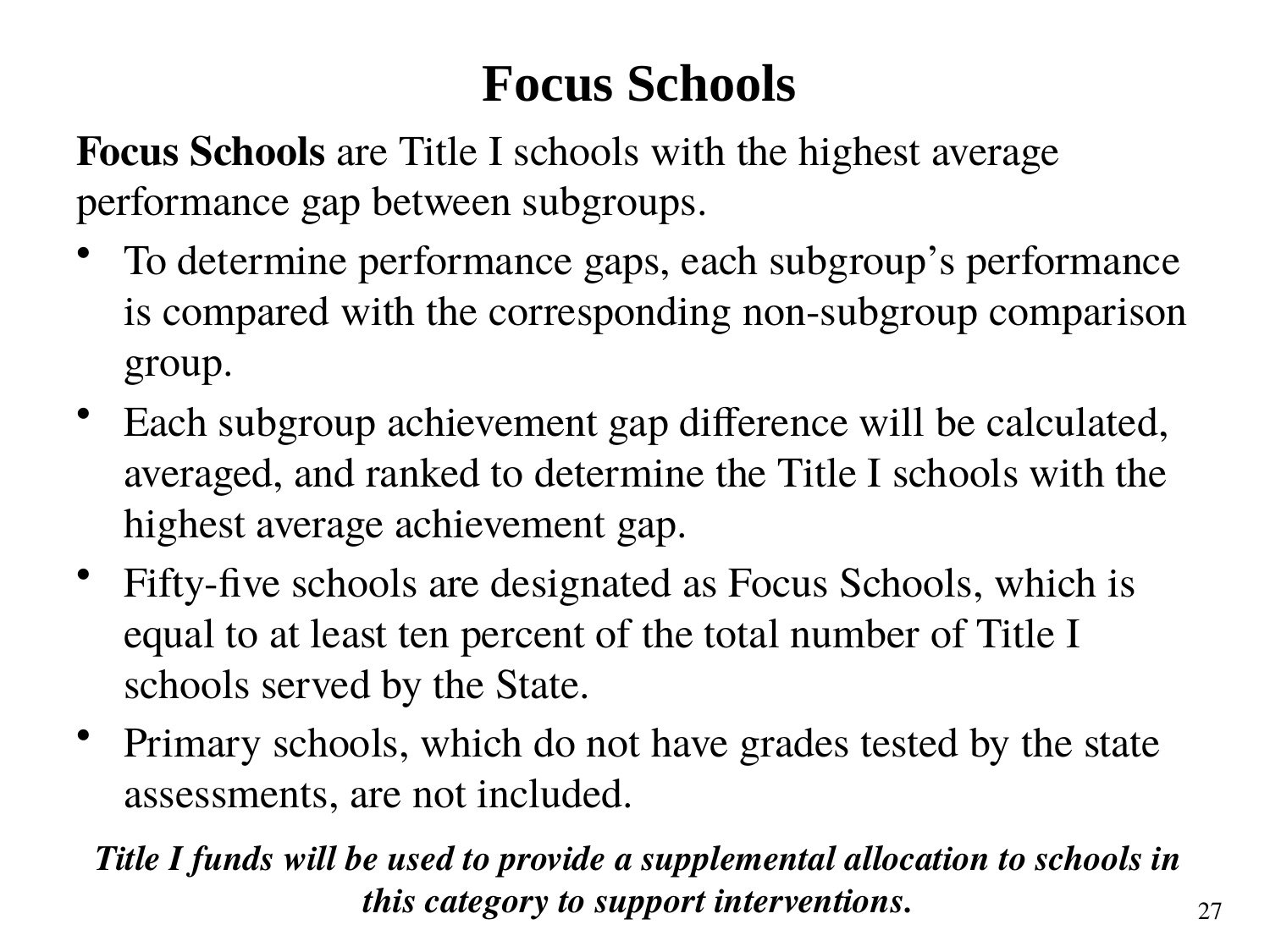

Focus Schools
# Focus Schools are Title I schools with the highest average performance gap between subgroups.
To determine performance gaps, each subgroup’s performance is compared with the corresponding non-subgroup comparison group.
Each subgroup achievement gap difference will be calculated, averaged, and ranked to determine the Title I schools with the highest average achievement gap.
Fifty-five schools are designated as Focus Schools, which is equal to at least ten percent of the total number of Title I schools served by the State.
Primary schools, which do not have grades tested by the state assessments, are not included.

Title I funds will be used to provide a supplemental allocation to schools in this category to support interventions.

27